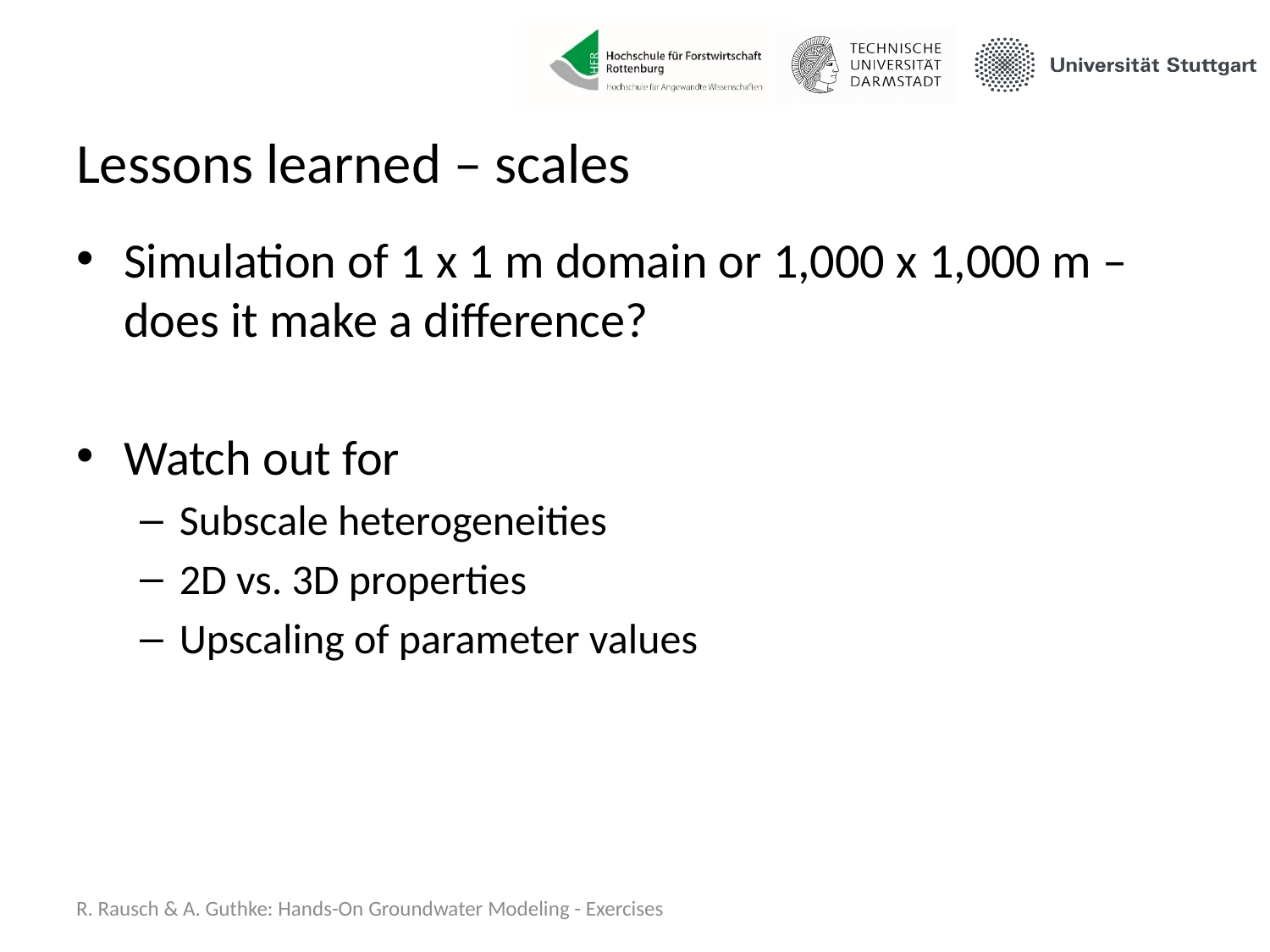

# Lessons learned – scales
Simulation of 1 x 1 m domain or 1,000 x 1,000 m – does it make a difference?

Watch out for
Subscale heterogeneities
2D vs. 3D properties
Upscaling of parameter values

R. Rausch & A. Guthke: Hands-On Groundwater Modeling - Exercises